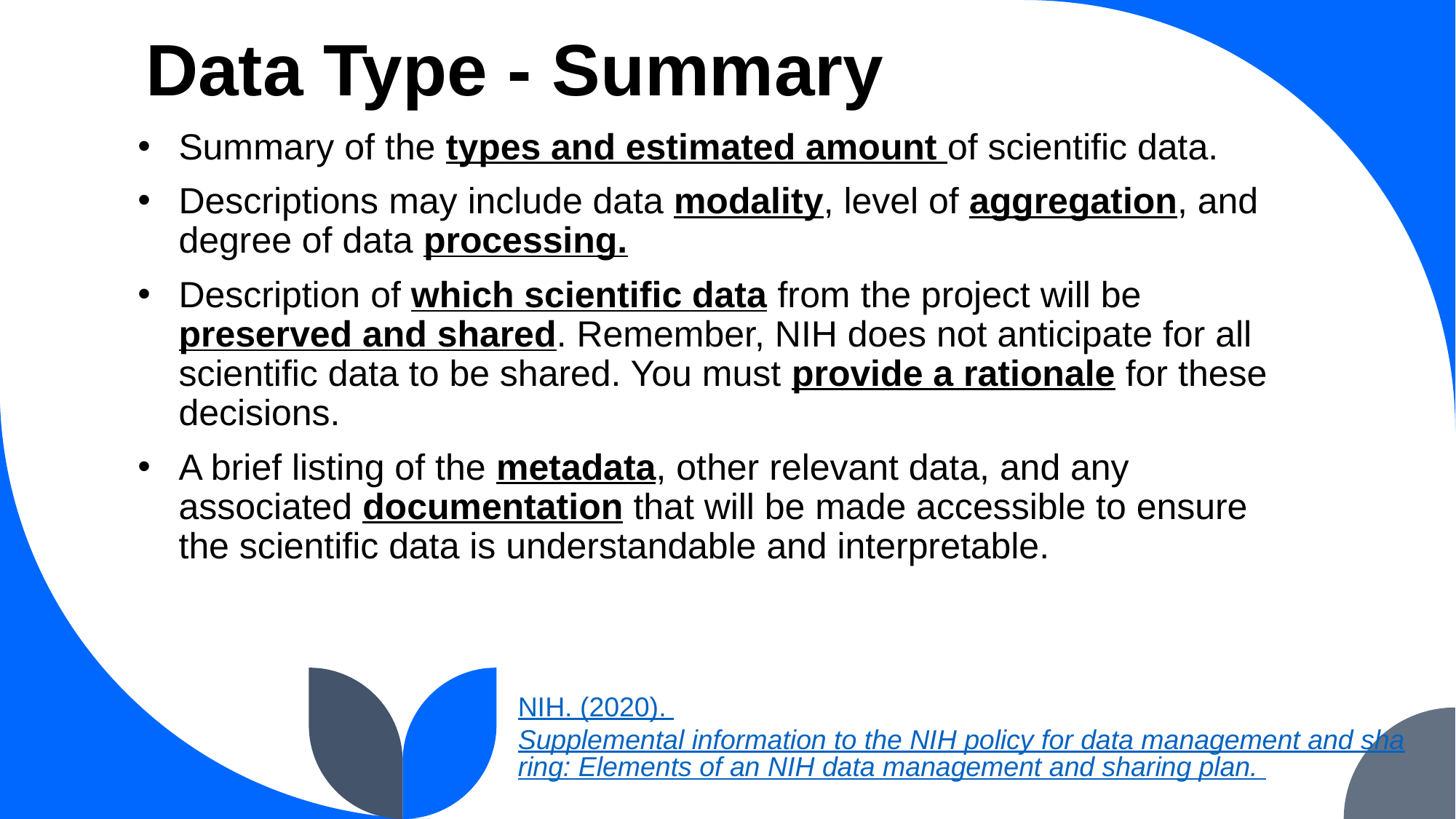

# Data Type - Summary
Summary of the types and estimated amount of scientific data.
Descriptions may include data modality, level of aggregation, and degree of data processing.
Description of which scientific data from the project will be preserved and shared. Remember, NIH does not anticipate for all scientific data to be shared. You must provide a rationale for these decisions.
A brief listing of the metadata, other relevant data, and any associated documentation that will be made accessible to ensure the scientific data is understandable and interpretable.
NIH. (2020). Supplemental information to the NIH policy for data management and sharing: Elements of an NIH data management and sharing plan.